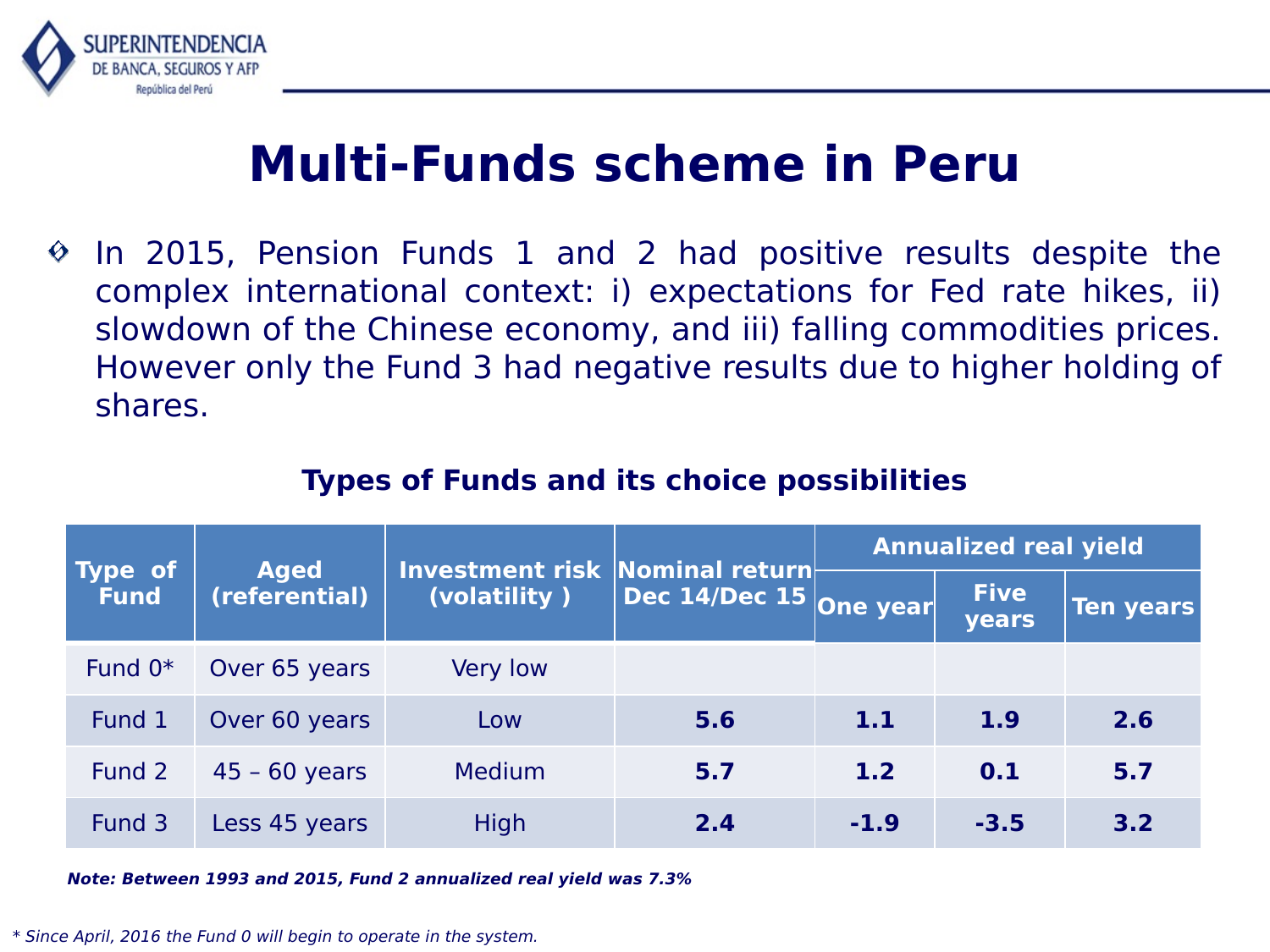

Multi-Funds scheme in Peru
In 2015, Pension Funds 1 and 2 had positive results despite the complex international context: i) expectations for Fed rate hikes, ii) slowdown of the Chinese economy, and iii) falling commodities prices. However only the Fund 3 had negative results due to higher holding of shares.
Types of Funds and its choice possibilities
| Type of Fund | Aged (referential) | Investment risk (volatility ) | Nominal return Dec 14/Dec 15 | Annualized real yield |  |  |
| --- | --- | --- | --- | --- | --- | --- |
|  |  |  |  | One year | Five years | Ten years |
| Fund 0\* | Over 65 years | Very low |  |  |  |  |
| Fund 1 | Over 60 years | Low | 5.6 | 1.1 | 1.9 | 2.6 |
| Fund 2 | 45 – 60 years | Medium | 5.7 | 1.2 | 0.1 | 5.7 |
| Fund 3 | Less 45 years | High | 2.4 | -1.9 | -3.5 | 3.2 |
Note: Between 1993 and 2015, Fund 2 annualized real yield was 7.3%
* Since April, 2016 the Fund 0 will begin to operate in the system.